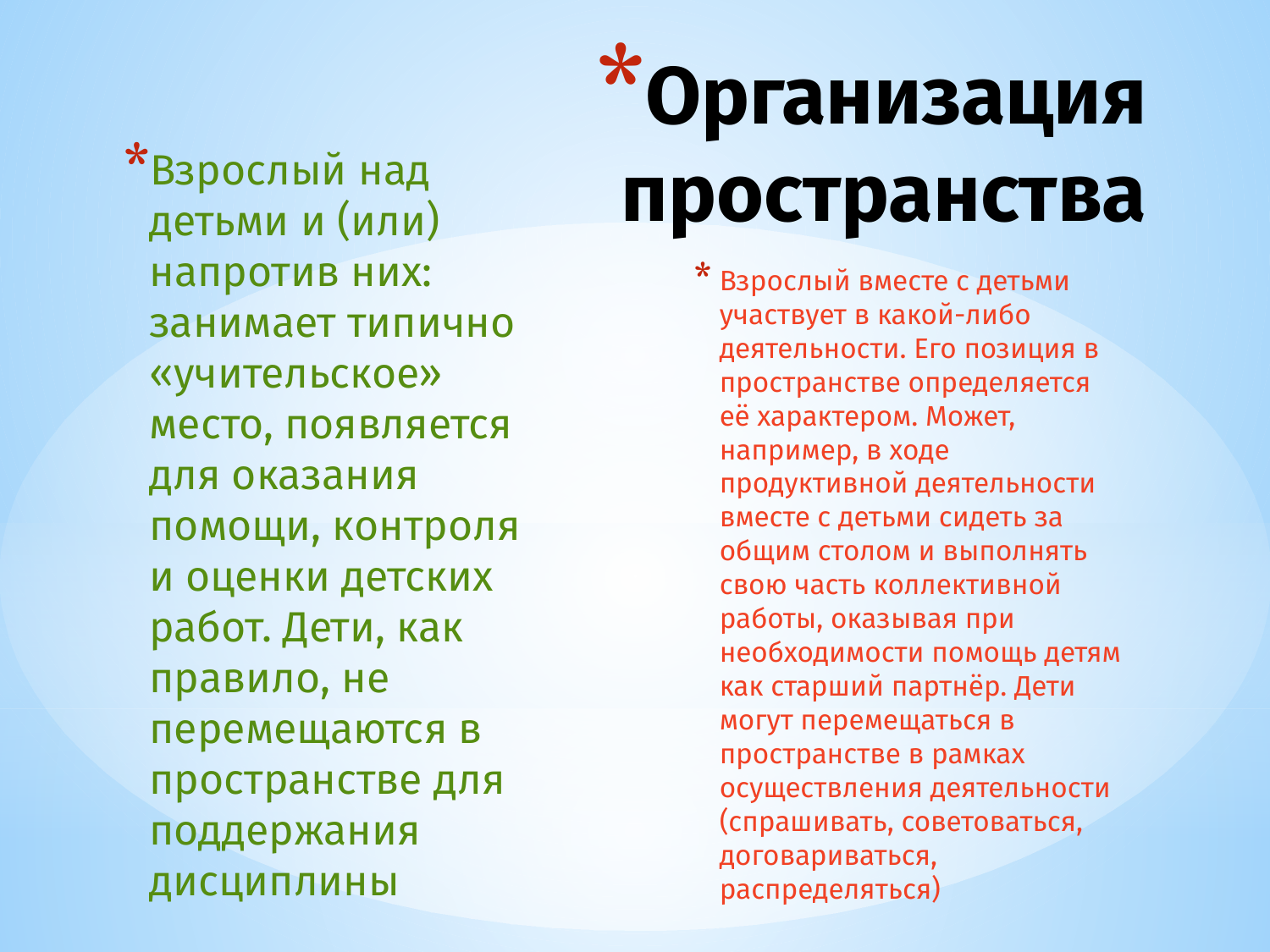

# Организация пространства
Взрослый над детьми и (или) напротив них: занимает типично «учительское» место, появляется для оказания помощи, контроля и оценки детских работ. Дети, как правило, не перемещаются в пространстве для поддержания дисциплины
Взрослый вместе с детьми участвует в какой-либо деятельности. Его позиция в пространстве определяется её характером. Может, например, в ходе продуктивной деятельности вместе с детьми сидеть за общим столом и выполнять свою часть коллективной работы, оказывая при необходимости помощь детям как старший партнёр. Дети могут перемещаться в пространстве в рамках осуществления деятельности (спрашивать, советоваться, договариваться, распределяться)